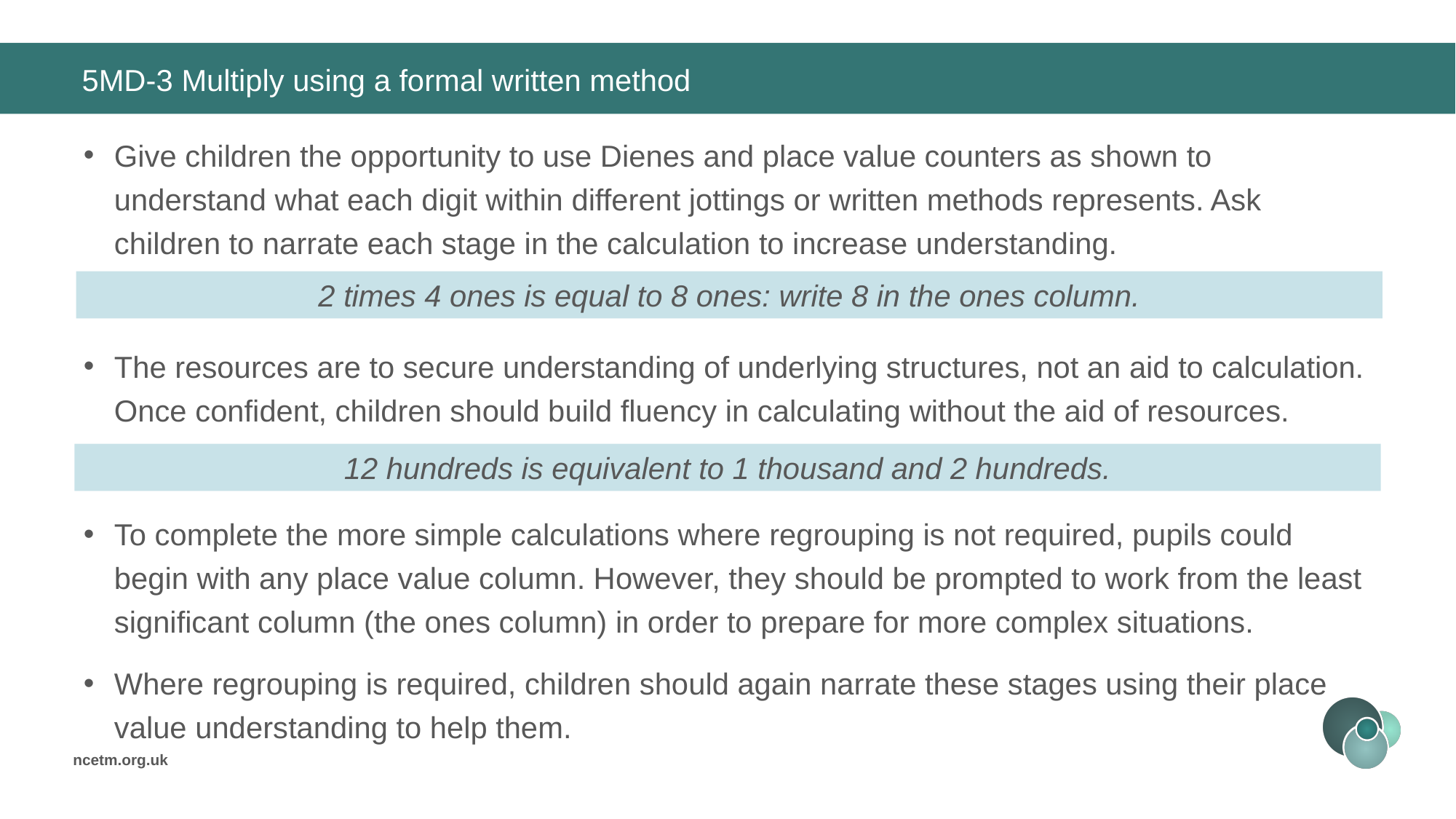

# 5MD-3 Multiply using a formal written method
Give children the opportunity to use Dienes and place value counters as shown to understand what each digit within different jottings or written methods represents. Ask children to narrate each stage in the calculation to increase understanding.

The resources are to secure understanding of underlying structures, not an aid to calculation. Once confident, children should build fluency in calculating without the aid of resources.

To complete the more simple calculations where regrouping is not required, pupils could begin with any place value column. However, they should be prompted to work from the least significant column (the ones column) in order to prepare for more complex situations.
Where regrouping is required, children should again narrate these stages using their place value understanding to help them.

2 times 4 ones is equal to 8 ones: write 8 in the ones column.
12 hundreds is equivalent to 1 thousand and 2 hundreds.